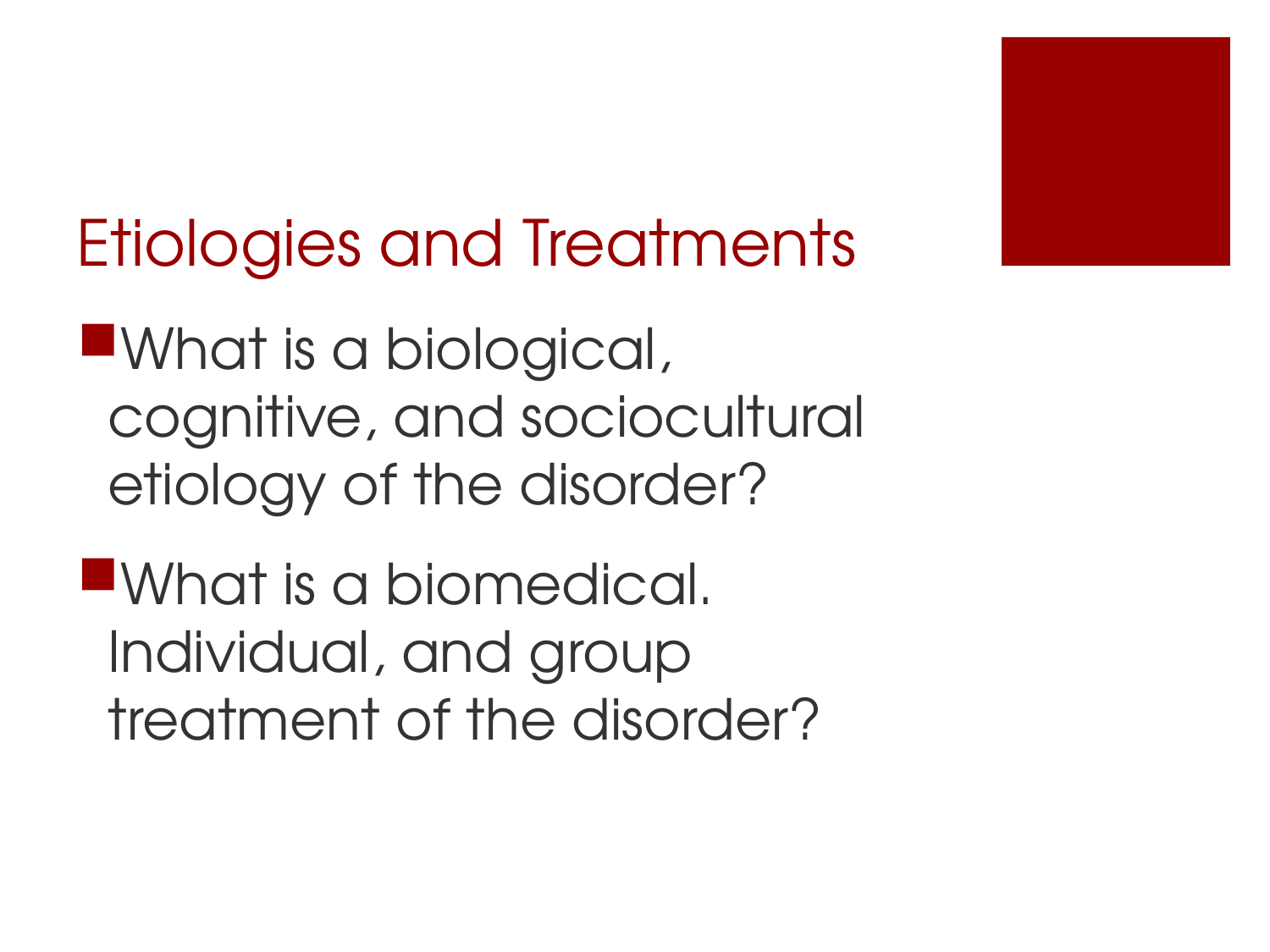

# Etiologies and Treatments
What is a biological, cognitive, and sociocultural etiology of the disorder?
What is a biomedical. Individual, and group treatment of the disorder?